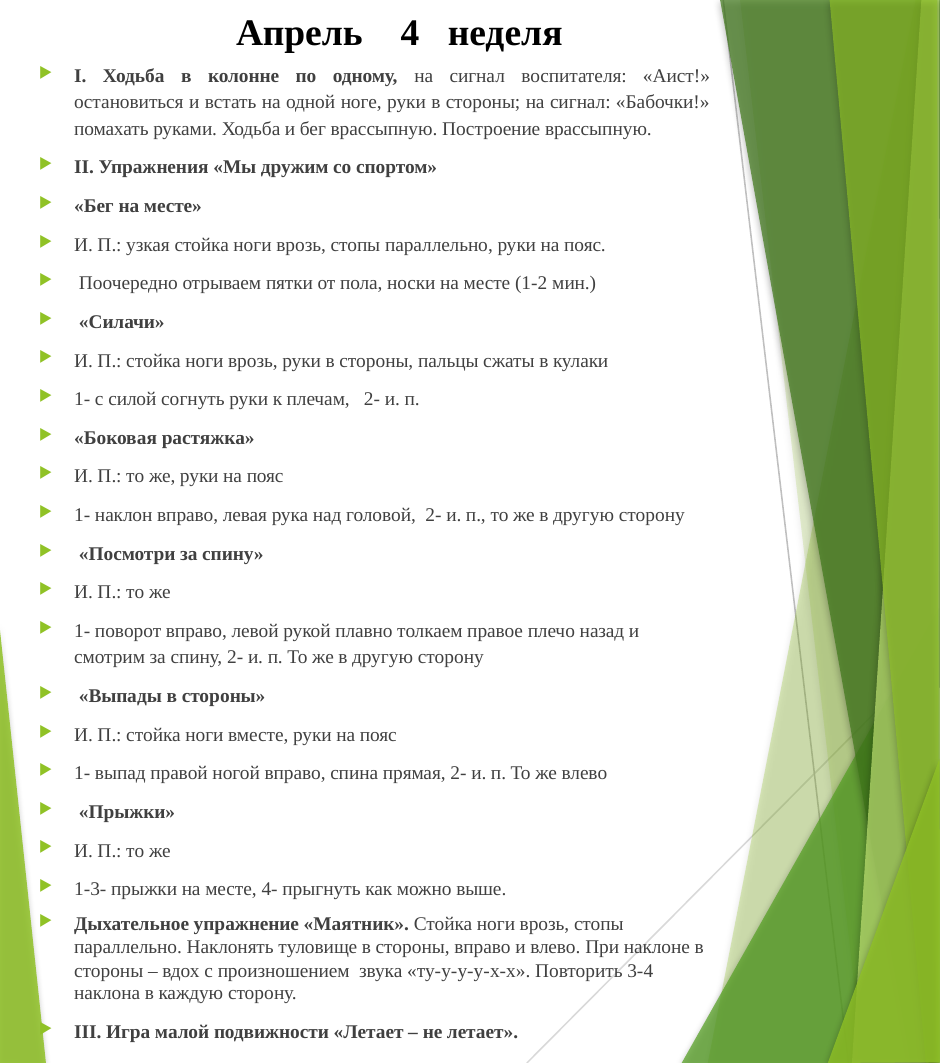

# Апрель    4   неделя
I. Ходьба в колонне по одному, на сигнал воспитателя: «Аист!» остановиться и встать на одной ноге, руки в стороны; на сигнал: «Бабочки!» помахать руками. Ходьба и бег врассыпную. Построение врассыпную.
II. Упражнения «Мы дружим со спортом»
«Бег на месте»
И. П.: узкая стойка ноги врозь, стопы параллельно, руки на пояс.
 Поочередно отрываем пятки от пола, носки на месте (1-2 мин.)
 «Силачи»
И. П.: стойка ноги врозь, руки в стороны, пальцы сжаты в кулаки
1- с силой согнуть руки к плечам,   2- и. п.
«Боковая растяжка»
И. П.: то же, руки на пояс
1- наклон вправо, левая рука над головой,  2- и. п., то же в другую сторону
 «Посмотри за спину»
И. П.: то же
1- поворот вправо, левой рукой плавно толкаем правое плечо назад и смотрим за спину, 2- и. п. То же в другую сторону
 «Выпады в стороны»
И. П.: стойка ноги вместе, руки на пояс
1- выпад правой ногой вправо, спина прямая, 2- и. п. То же влево
 «Прыжки»
И. П.: то же
1-3- прыжки на месте, 4- прыгнуть как можно выше.
Дыхательное упражнение «Маятник». Стойка ноги врозь, стопы параллельно. Наклонять туловище в стороны, вправо и влево. При наклоне в стороны – вдох с произношением  звука «ту-у-у-у-х-х». Повторить 3-4 наклона в каждую сторону.
III. Игра малой подвижности «Летает – не летает».